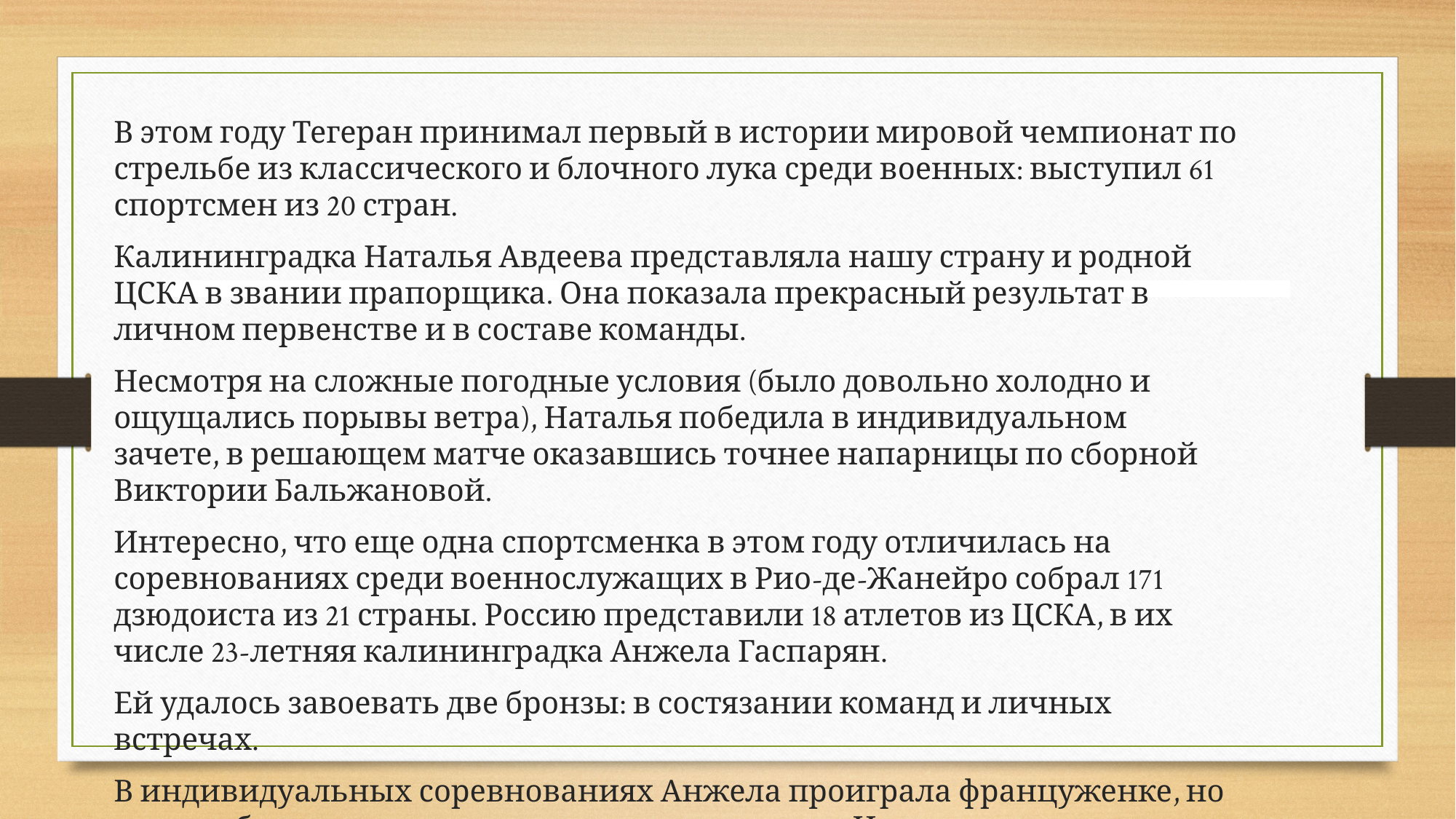

В этом году Тегеран принимал первый в истории мировой чемпионат по стрельбе из классического и блочного лука среди военных: выступил 61 спортсмен из 20 стран.
Калининградка Наталья Авдеева представляла нашу страну и родной ЦСКА в звании прапорщика. Она показала прекрасный результат в личном первенстве и в составе команды.
Несмотря на сложные погодные условия (было довольно холодно и ощущались порывы ветра), Наталья победила в индивидуальном зачете, в решающем матче оказавшись точнее напарницы по сборной Виктории Бальжановой.
Интересно, что еще одна спортсменка в этом году отличилась на соревнованиях среди военнослужащих в Рио-де-Жанейро собрал 171 дзюдоиста из 21 страны. Россию представили 18 атлетов из ЦСКА, в их числе 23-летняя калининградка Анжела Гаспарян.
Ей удалось завоевать две бронзы: в состязании команд и личных встречах.
В индивидуальных соревнованиях Анжела проиграла француженке, но матч за бронзу выиграла у представительницы Народно-освободительной армии Китая.